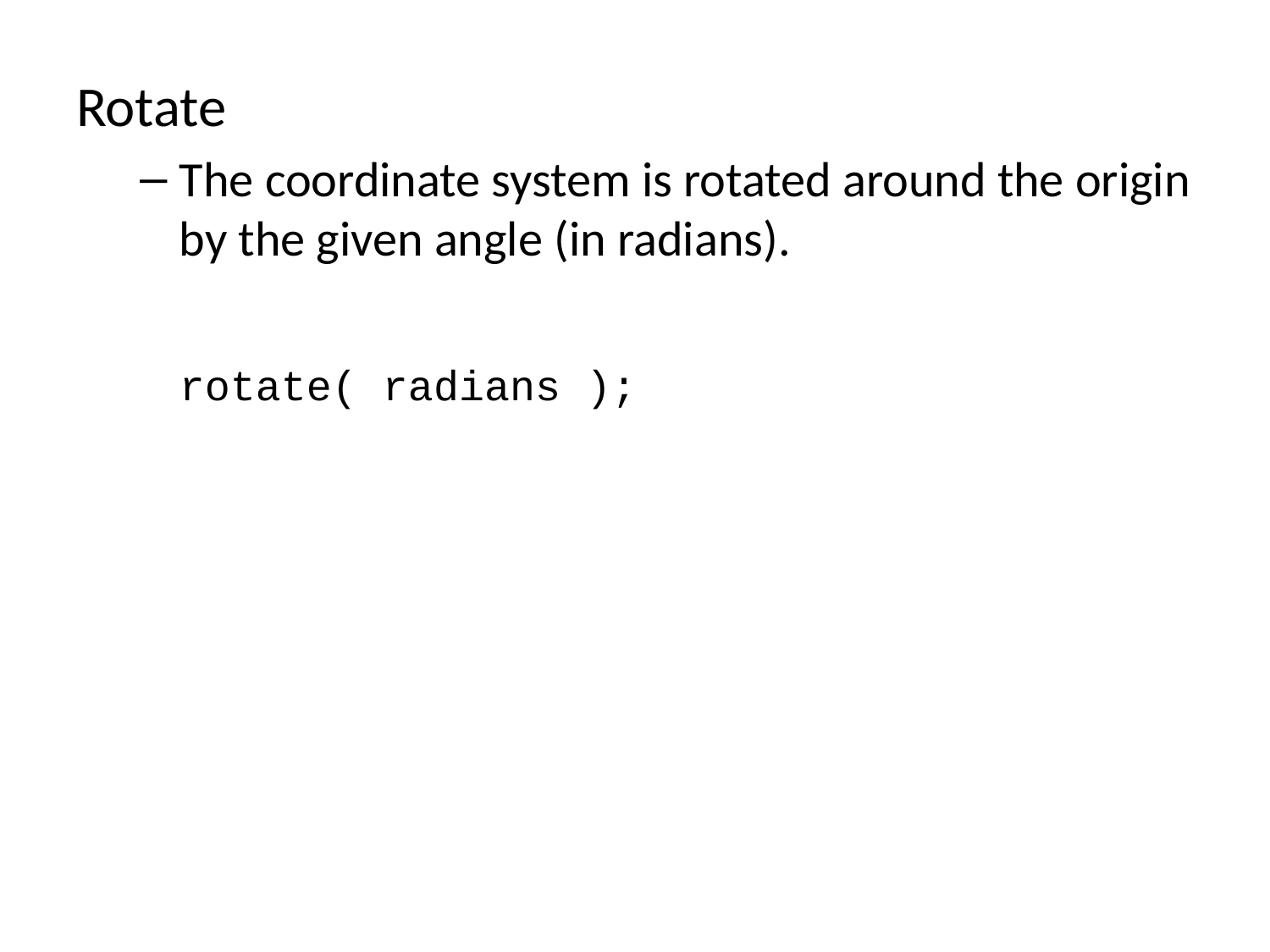

Rotate
The coordinate system is rotated around the origin by the given angle (in radians).

	rotate( radians );